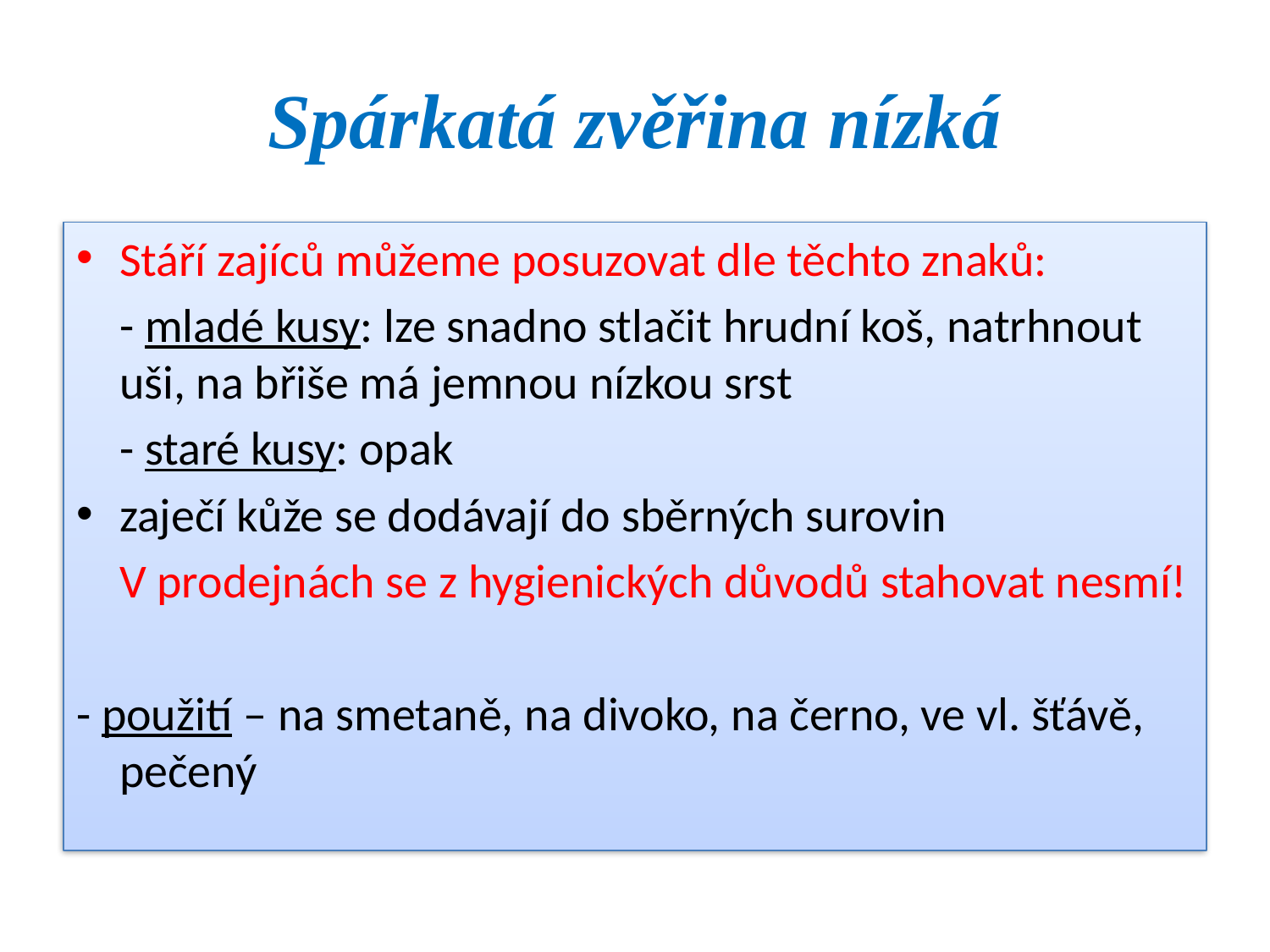

# Spárkatá zvěřina nízká
Stáří zajíců můžeme posuzovat dle těchto znaků:
	- mladé kusy: lze snadno stlačit hrudní koš, natrhnout uši, na břiše má jemnou nízkou srst
	- staré kusy: opak
zaječí kůže se dodávají do sběrných surovin
	V prodejnách se z hygienických důvodů stahovat nesmí!

- použití – na smetaně, na divoko, na černo, ve vl. šťávě, pečený